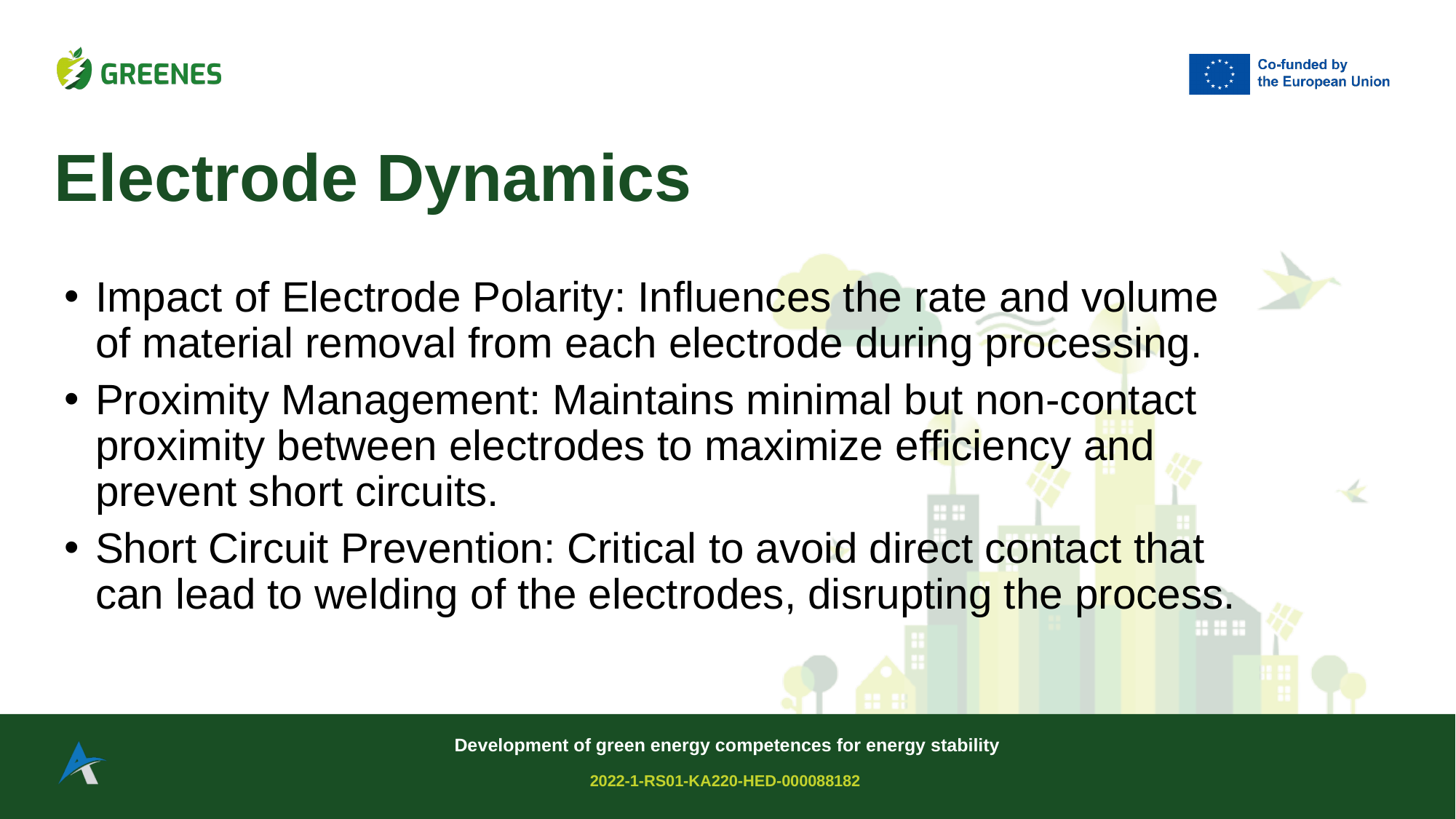

# Electrode Dynamics
Impact of Electrode Polarity: Influences the rate and volume of material removal from each electrode during processing.
Proximity Management: Maintains minimal but non-contact proximity between electrodes to maximize efficiency and prevent short circuits.
Short Circuit Prevention: Critical to avoid direct contact that can lead to welding of the electrodes, disrupting the process.